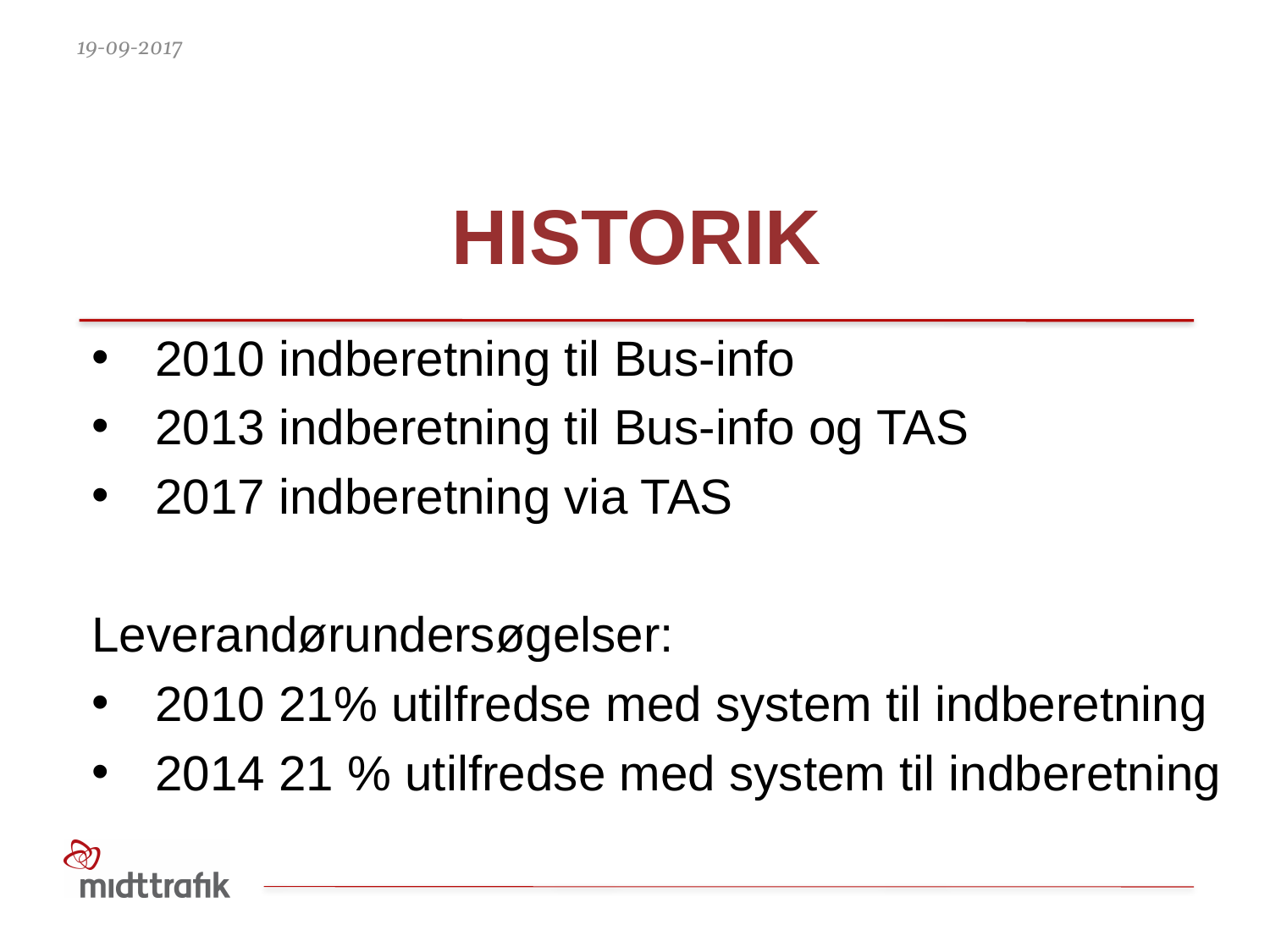

19-09-2017
# Historik
2010 indberetning til Bus-info
2013 indberetning til Bus-info og TAS
2017 indberetning via TAS

Leverandørundersøgelser:
2010 21% utilfredse med system til indberetning
2014 21 % utilfredse med system til indberetning